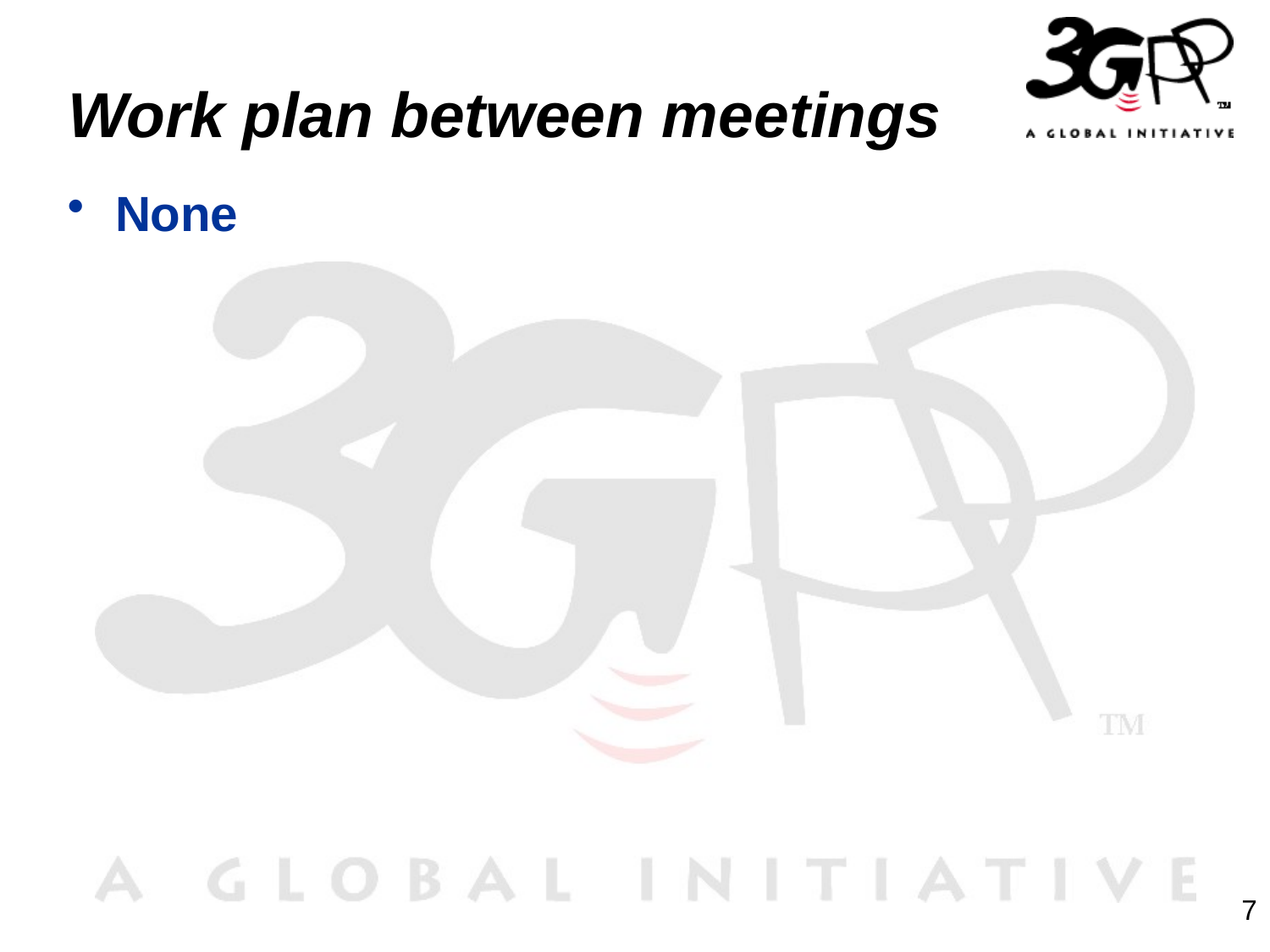

# Work plan between meetings
None
7